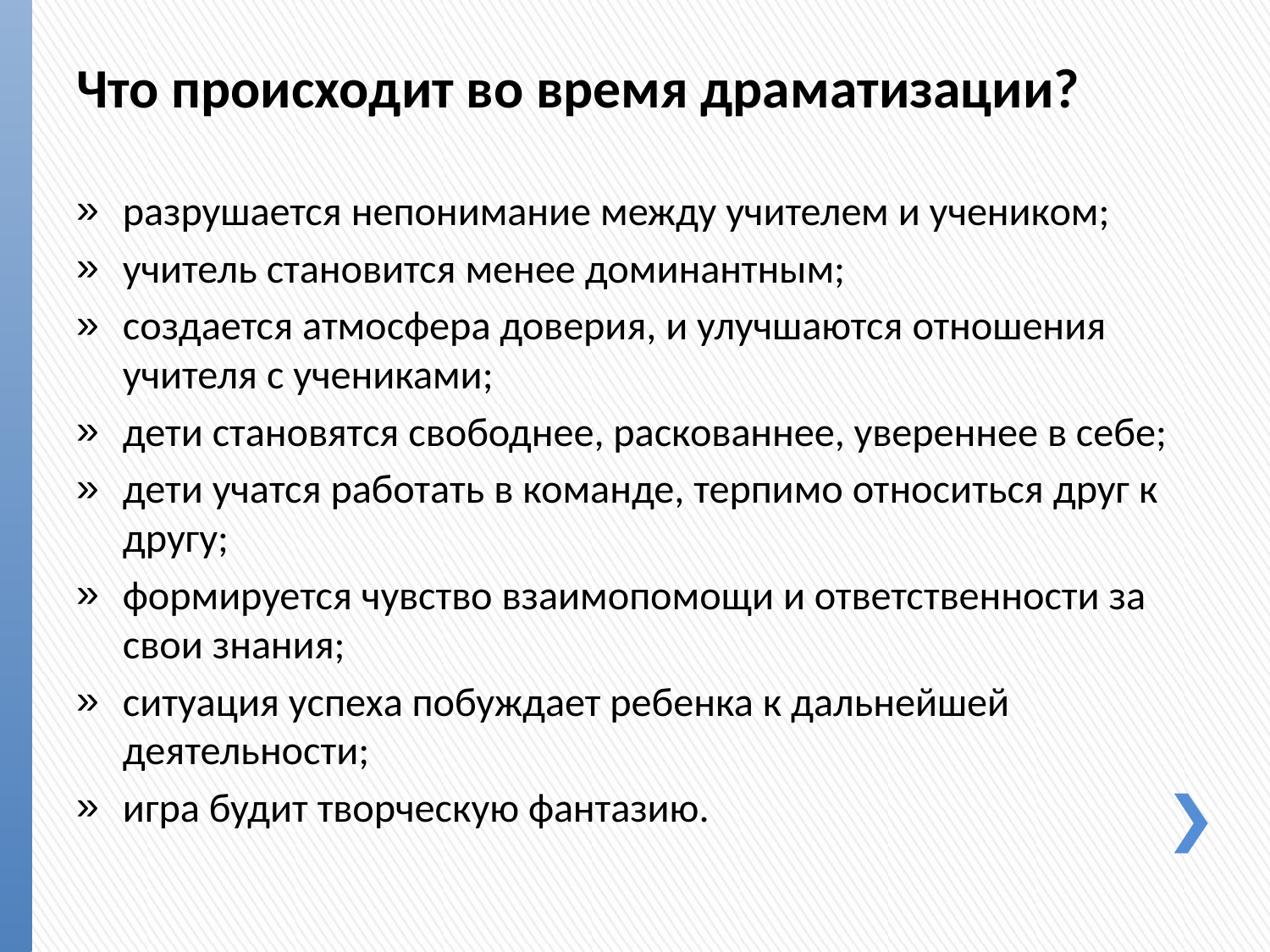

Что происходит во время драматизации?

разрушается непонимание между учителем и учеником;
учитель становится менее доминантным;
создается атмосфера доверия, и улучшаются отношения учителя с учениками;
дети становятся свободнее, раскованнее, увереннее в себе;
дети учатся работать в команде, терпимо относиться друг к другу;
формируется чувство взаимопомощи и ответственности за свои знания;
ситуация успеха побуждает ребенка к дальнейшей деятельности;
игра будит творческую фантазию.